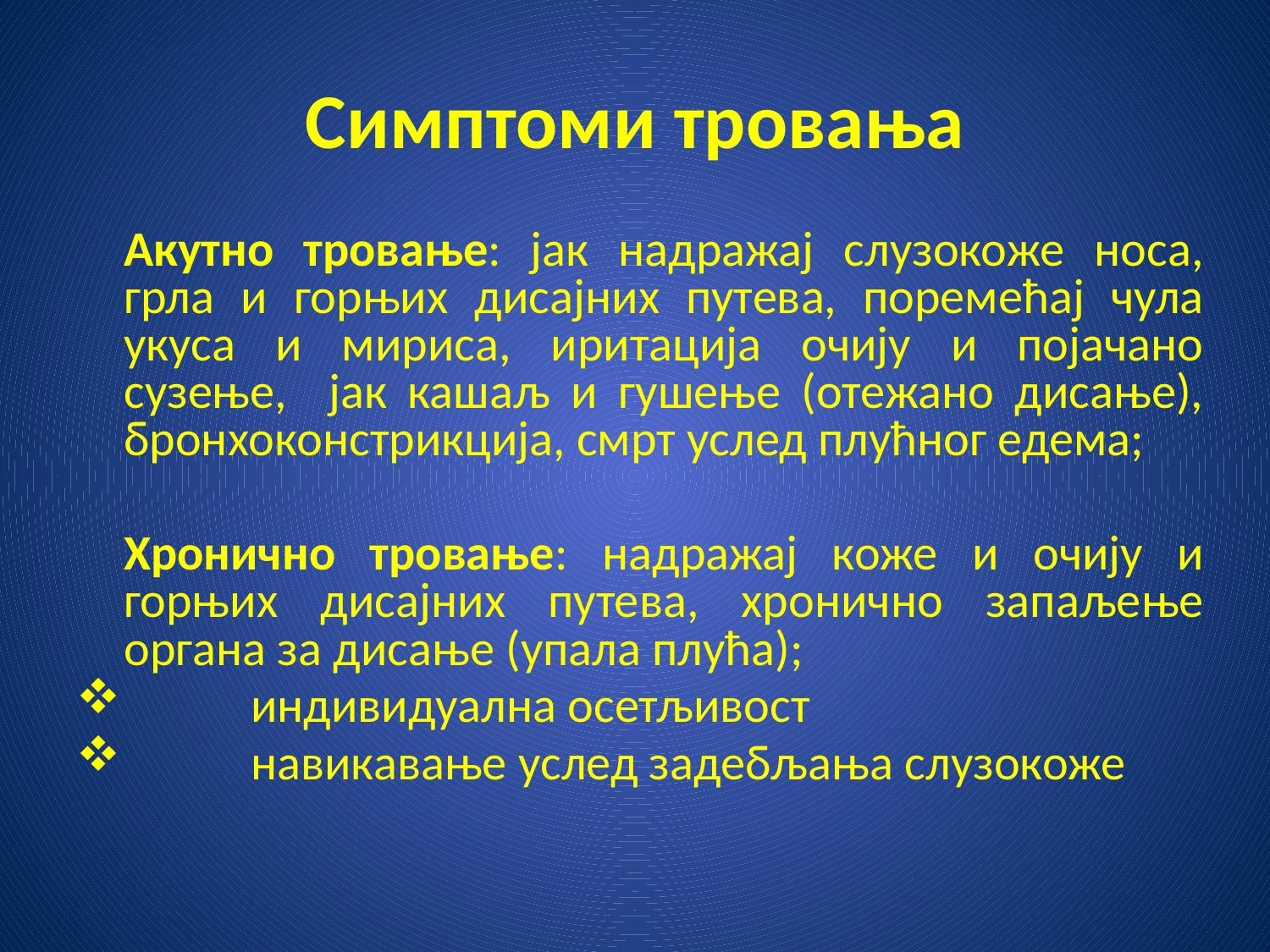

# Симптоми тровања
	Акутно тровање: јак надражај слузокоже носа, грла и горњих дисајних путева, поремећај чула укуса и мириса, иритација очију и појачано сузење,  јак кашаљ и гушење (отежано дисање), бронхоконстрикција, смрт услед плућног едема;

	Хронично тровање: надражај коже и очију и горњих дисајних путева, хронично запаљење органа за дисање (упала плућа);
	индивидуална осетљивост
	навикавање услед задебљања слузокоже